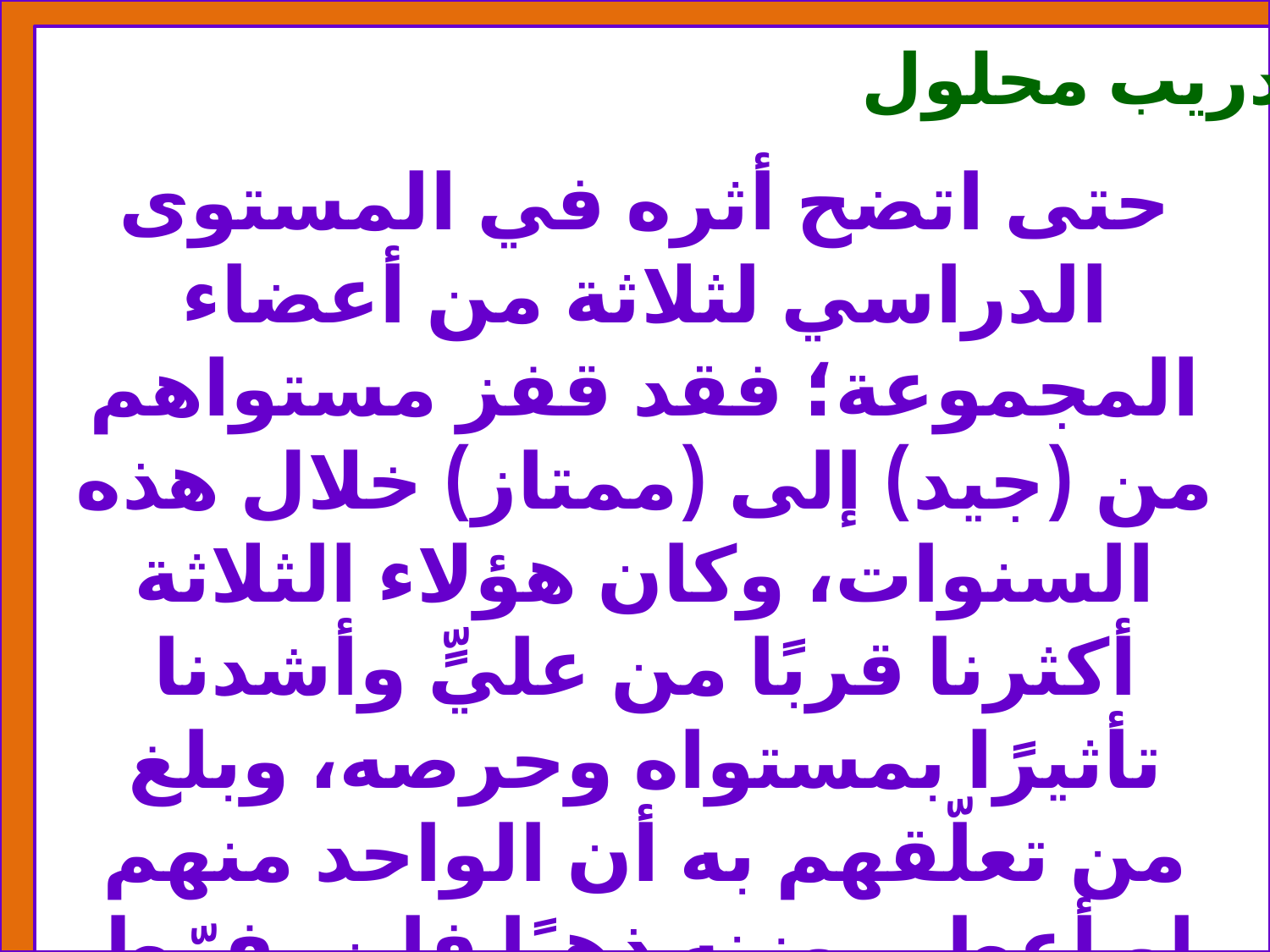

تدريب محلول
حتى اتضح أثره في المستوى الدراسي لثلاثة من أعضاء المجموعة؛ فقد قفز مستواهم من (جيد) إلى (ممتاز) خلال هذه السنوات، وكان هؤلاء الثلاثة أكثرنا قربًا من عليٍّ وأشدنا تأثيرًا بمستواه وحرصه، وبلغ من تعلّقهم به أن الواحد منهم لو أعطي وزنه ذهبًا فلن يفرّط في صحبته والحرص على زمالته.